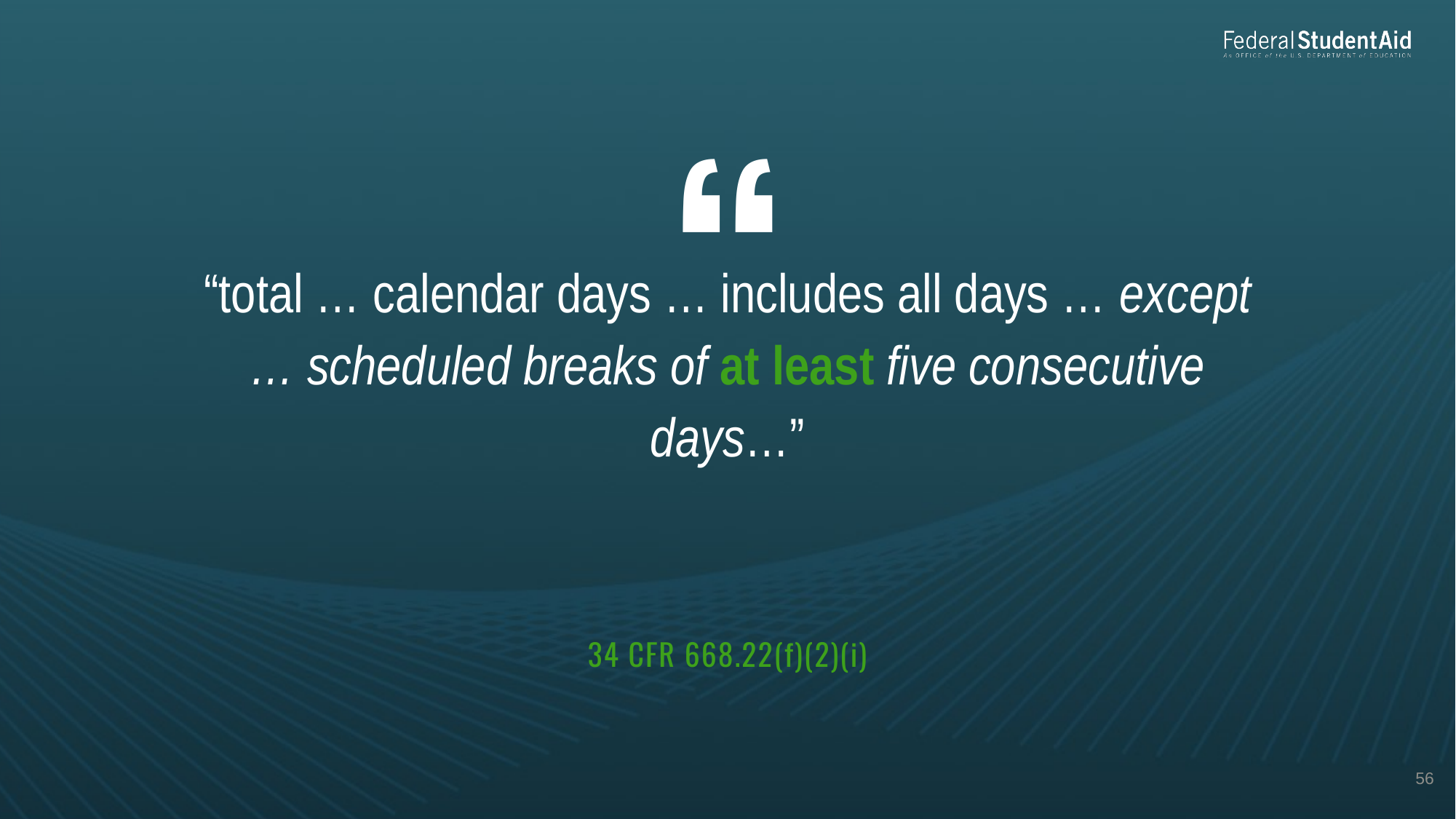

“total … calendar days … includes all days … except … scheduled breaks of at least five consecutive days…”

34 CFR 668.22(f)(2)(i)
56